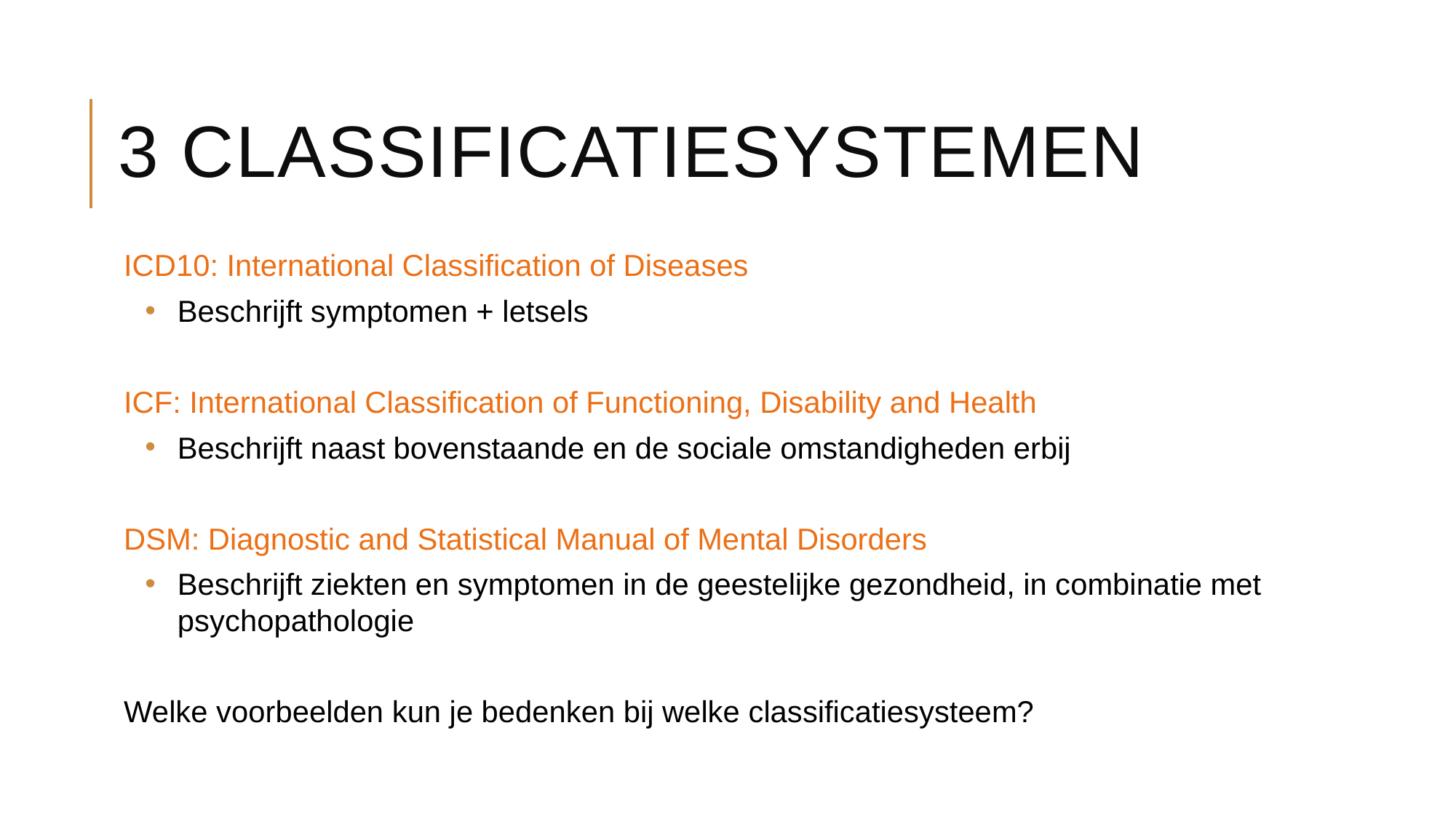

# 3 classificatiesystemen
ICD10: International Classification of Diseases
Beschrijft symptomen + letsels

ICF: International Classification of Functioning, Disability and Health
Beschrijft naast bovenstaande en de sociale omstandigheden erbij

DSM: Diagnostic and Statistical Manual of Mental Disorders
Beschrijft ziekten en symptomen in de geestelijke gezondheid, in combinatie met psychopathologie

Welke voorbeelden kun je bedenken bij welke classificatiesysteem?